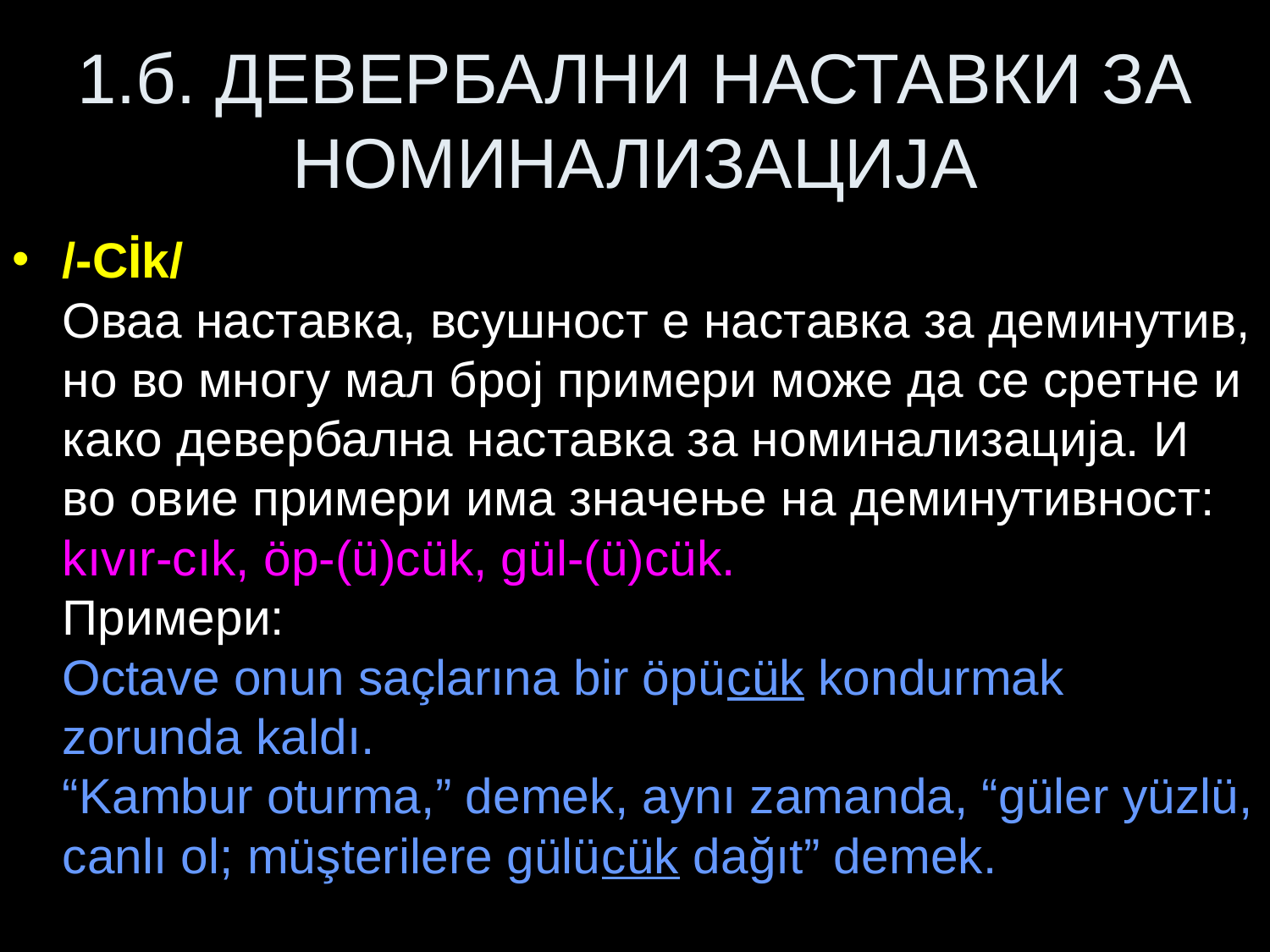

# 1.б. ДЕВЕРБАЛНИ НАСТАВКИ ЗА НОМИНАЛИЗАЦИЈА
/-Cİk/
Оваа наставка, всушност е наставка за деминутив, но во многу мал број примери може да се сретне и како девербална наставка за номинализација. И во овие примери има значење на деминутивност:
kıvır-cık, öp-(ü)cük, gül-(ü)cük.
Примери:
Octave onun saçlarına bir öpücük kondurmak zorunda kaldı.
“Kambur oturma,” demek, aynı zamanda, “güler yüzlü, canlı ol; müşterilere gülücük dağıt” demek.